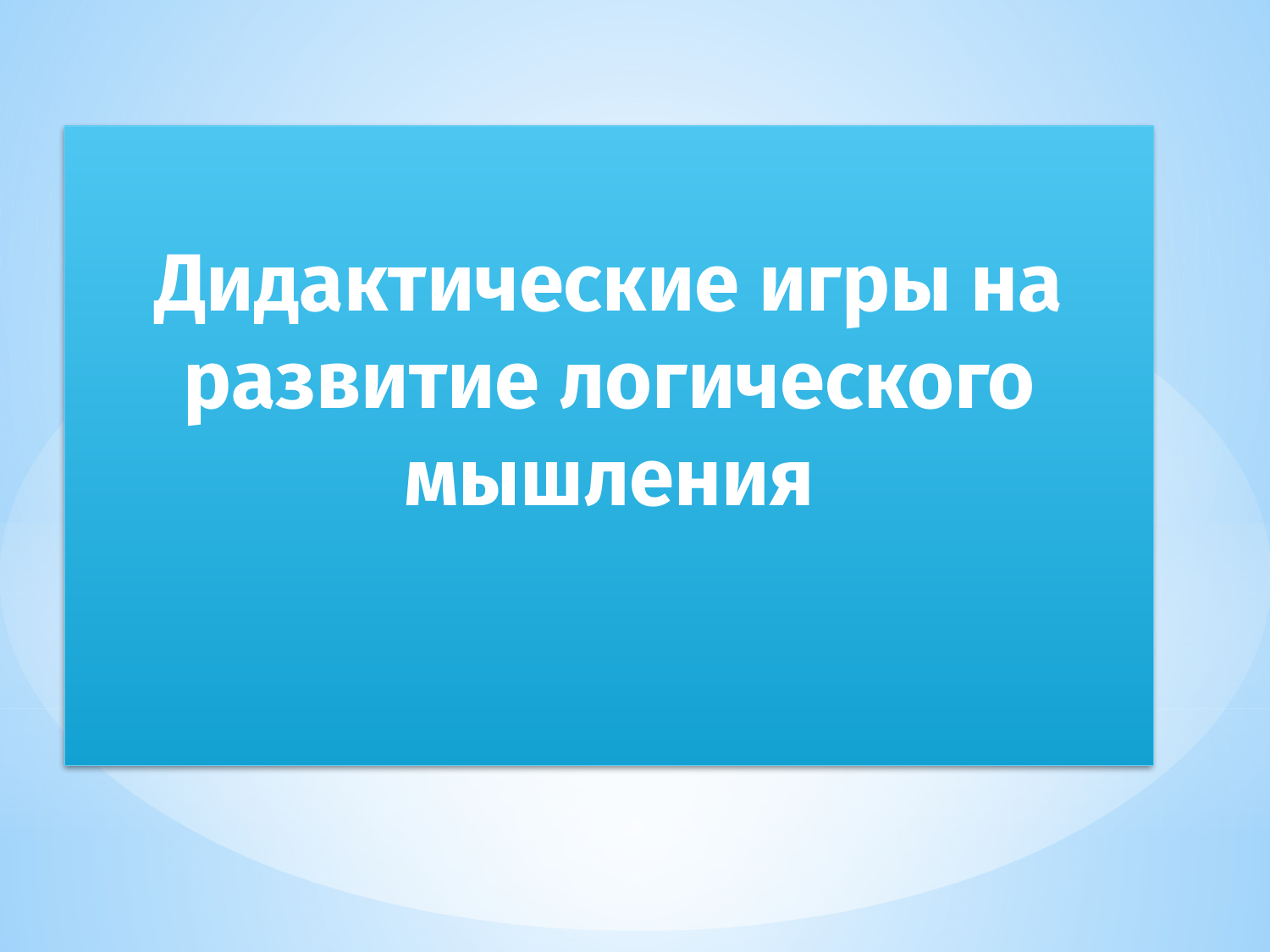

# Дидактические игры на развитие логического мышления